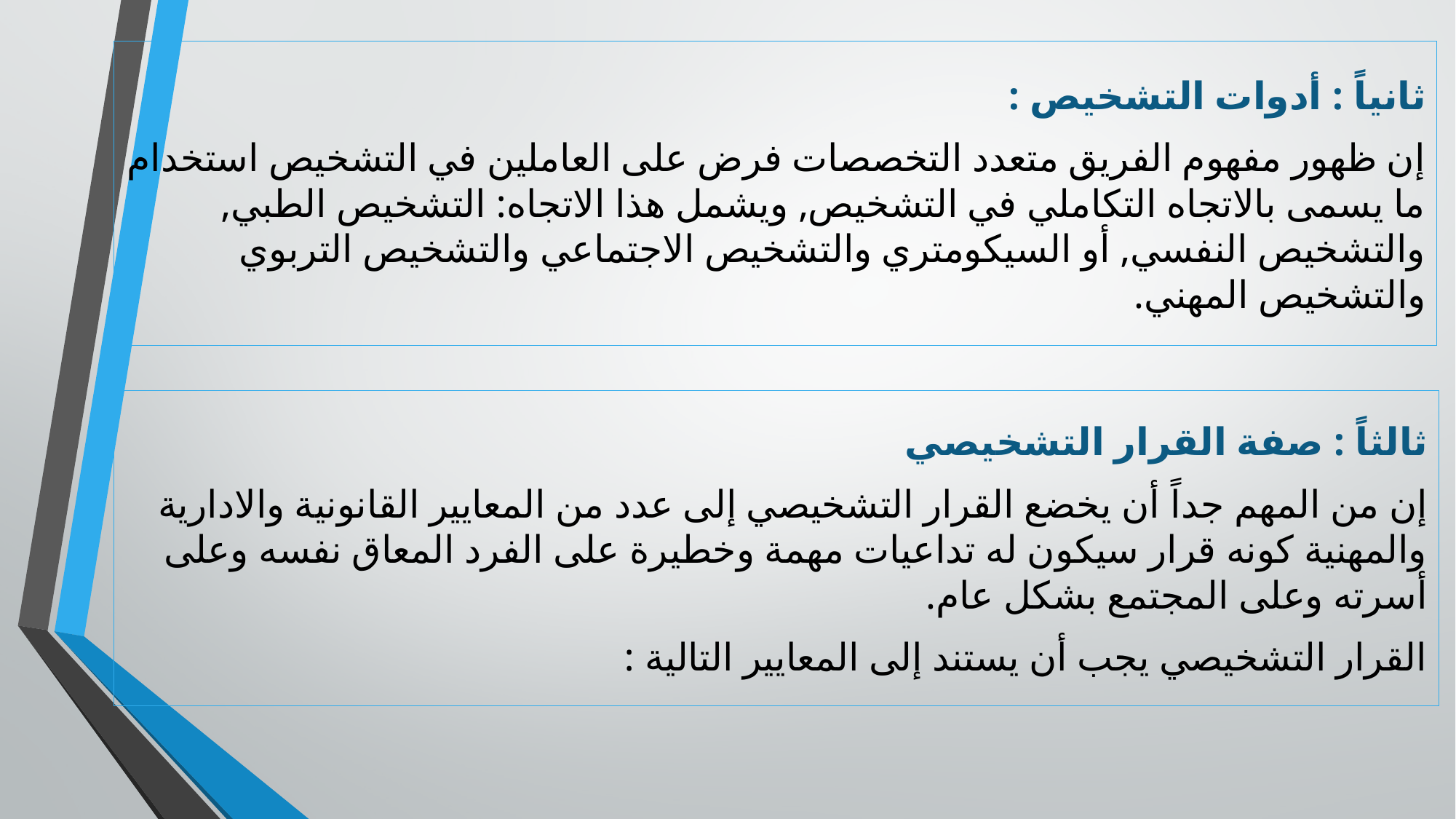

ثانياً : أدوات التشخيص :
إن ظهور مفهوم الفريق متعدد التخصصات فرض على العاملين في التشخيص استخدام ما يسمى بالاتجاه التكاملي في التشخيص, ويشمل هذا الاتجاه: التشخيص الطبي, والتشخيص النفسي, أو السيكومتري والتشخيص الاجتماعي والتشخيص التربوي والتشخيص المهني.

ثالثاً : صفة القرار التشخيصي
إن من المهم جداً أن يخضع القرار التشخيصي إلى عدد من المعايير القانونية والادارية والمهنية كونه قرار سيكون له تداعيات مهمة وخطيرة على الفرد المعاق نفسه وعلى أسرته وعلى المجتمع بشكل عام.
القرار التشخيصي يجب أن يستند إلى المعايير التالية :